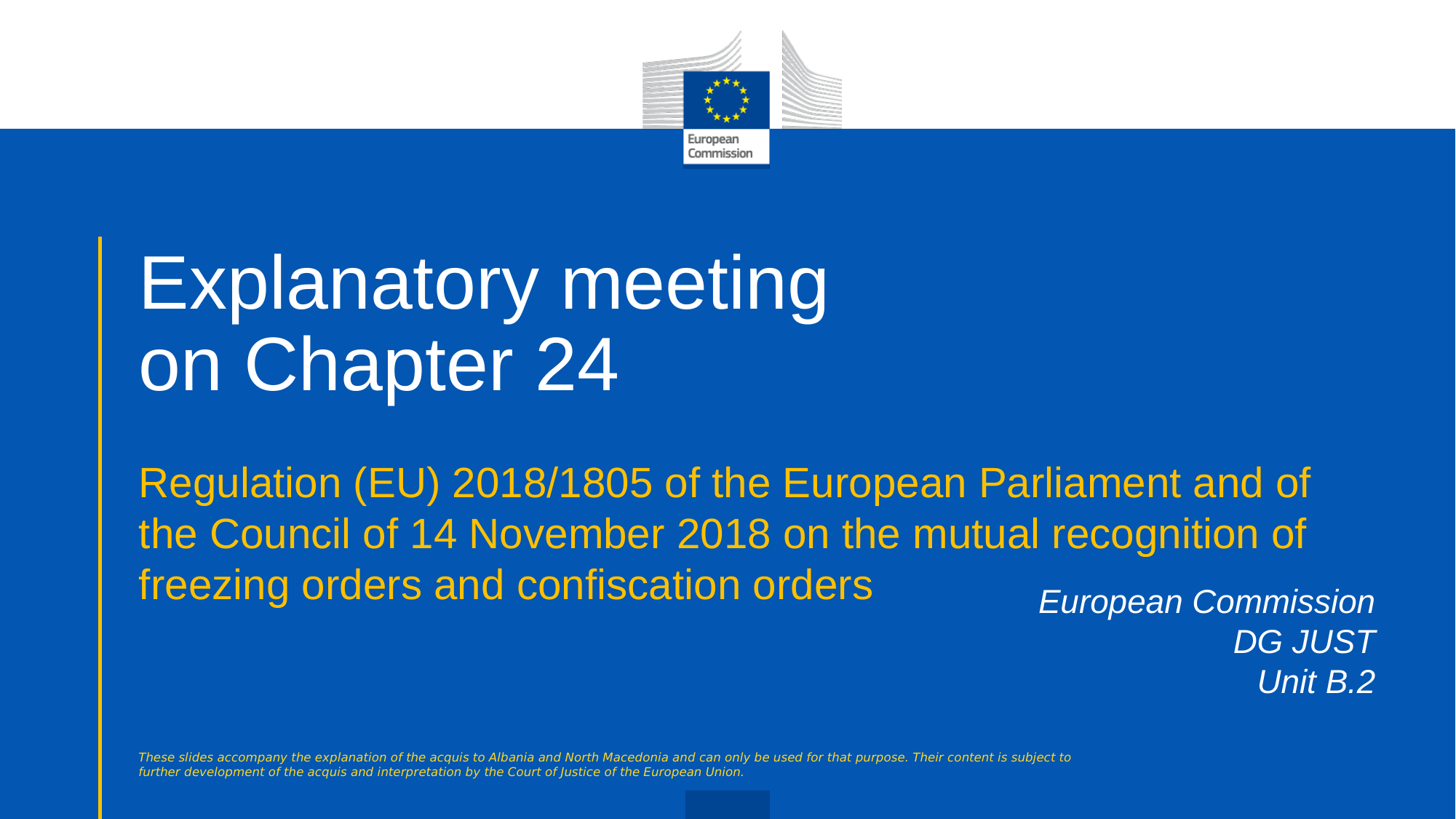

# Explanatory meeting on Chapter 24
Regulation (EU) 2018/1805 of the European Parliament and of the Council of 14 November 2018 on the mutual recognition of freezing orders and confiscation orders
European Commission
DG JUST
Unit B.2